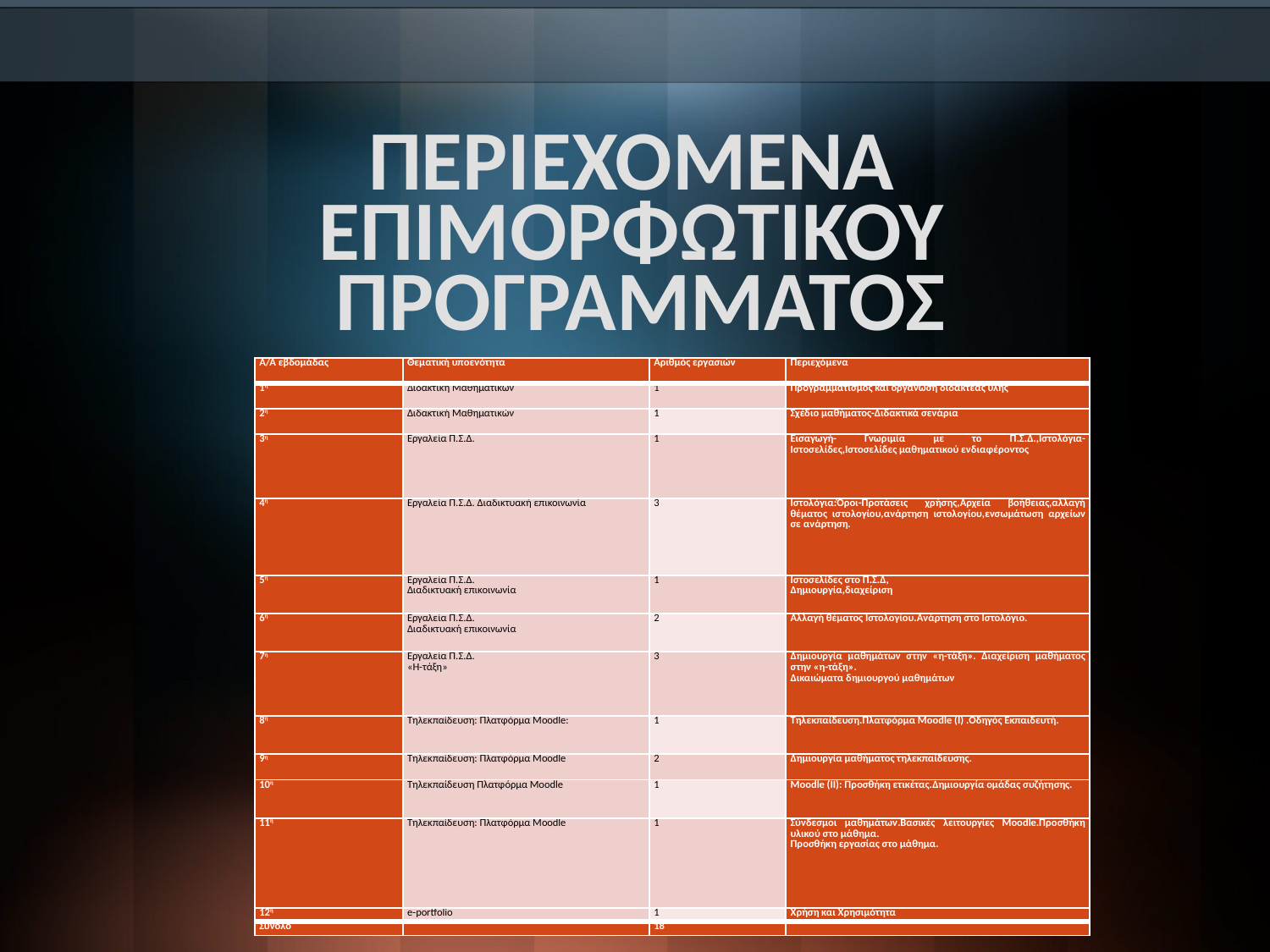

ΠΕΡΙΕΧΟΜΕΝΑ
ΕΠΙΜΟΡΦΩΤΙΚΟΥ
ΠΡΟΓΡΑΜΜΑΤΟΣ
| Α/Α εβδομάδας | Θεματική υποενότητα | Αριθμός εργασιών | Περιεχόμενα |
| --- | --- | --- | --- |
| 1η | Διδακτική Μαθηματικών | 1 | Προγραμματισμός και οργάνωση διδακτέας ύλης |
| 2η | Διδακτική Μαθηματικών | 1 | Σχέδιο μαθήματος-Διδακτικά σενάρια |
| 3η | Εργαλεία Π.Σ.Δ. | 1 | Εισαγωγή- Γνωριμία με το Π.Σ.Δ.,Ιστολόγια-Ιστοσελίδες,Ιστοσελίδες μαθηματικού ενδιαφέροντος |
| 4η | Εργαλεία Π.Σ.Δ. Διαδικτυακή επικοινωνία | 3 | Ιστολόγια:Όροι-Προτάσεις χρήσης,Αρχεία βοήθειας,αλλαγή θέματος ιστολογίου,ανάρτηση ιστολογίου,ενσωμάτωση αρχείων σε ανάρτηση. |
| 5η | Εργαλεία Π.Σ.Δ. Διαδικτυακή επικοινωνία | 1 | Ιστοσελίδες στο Π.Σ.Δ, Δημιουργία,διαχείριση |
| 6η | Εργαλεία Π.Σ.Δ. Διαδικτυακή επικοινωνία | 2 | Αλλαγή θέματος Ιστολογίου.Ανάρτηση στο Ιστολόγιο. |
| 7η | Εργαλεία Π.Σ.Δ. «Η-τάξη» | 3 | Δημιουργία μαθημάτων στην «η-τάξη». Διαχείριση μαθήματος στην «η-τάξη». Δικαιώματα δημιουργού μαθημάτων |
| 8η | Τηλεκπαίδευση: Πλατφόρμα Moodle: | 1 | Τηλεκπαίδευση.Πλατφόρμα Moodle (Ι) .Οδηγός Εκπαιδευτή. |
| 9η | Τηλεκπαίδευση: Πλατφόρμα Moodle | 2 | Δημιουργία μαθήματος τηλεκπαίδευσης. |
| 10η | Τηλεκπαίδευση Πλατφόρμα Moodle | 1 | Moodle (ΙΙ): Προσθήκη ετικέτας.Δημιουργία ομάδας συζήτησης. |
| 11η | Τηλεκπαίδευση: Πλατφόρμα Moodle | 1 | Σύνδεσμοι μαθημάτων.Βασικές λειτουργίες Moodle.Προσθήκη υλικού στο μάθημα. Προσθήκη εργασίας στο μάθημα. |
| 12η | e-portfolio | 1 | Χρήση και Χρησιμότητα |
| Σύνολο |  | 18 |  |